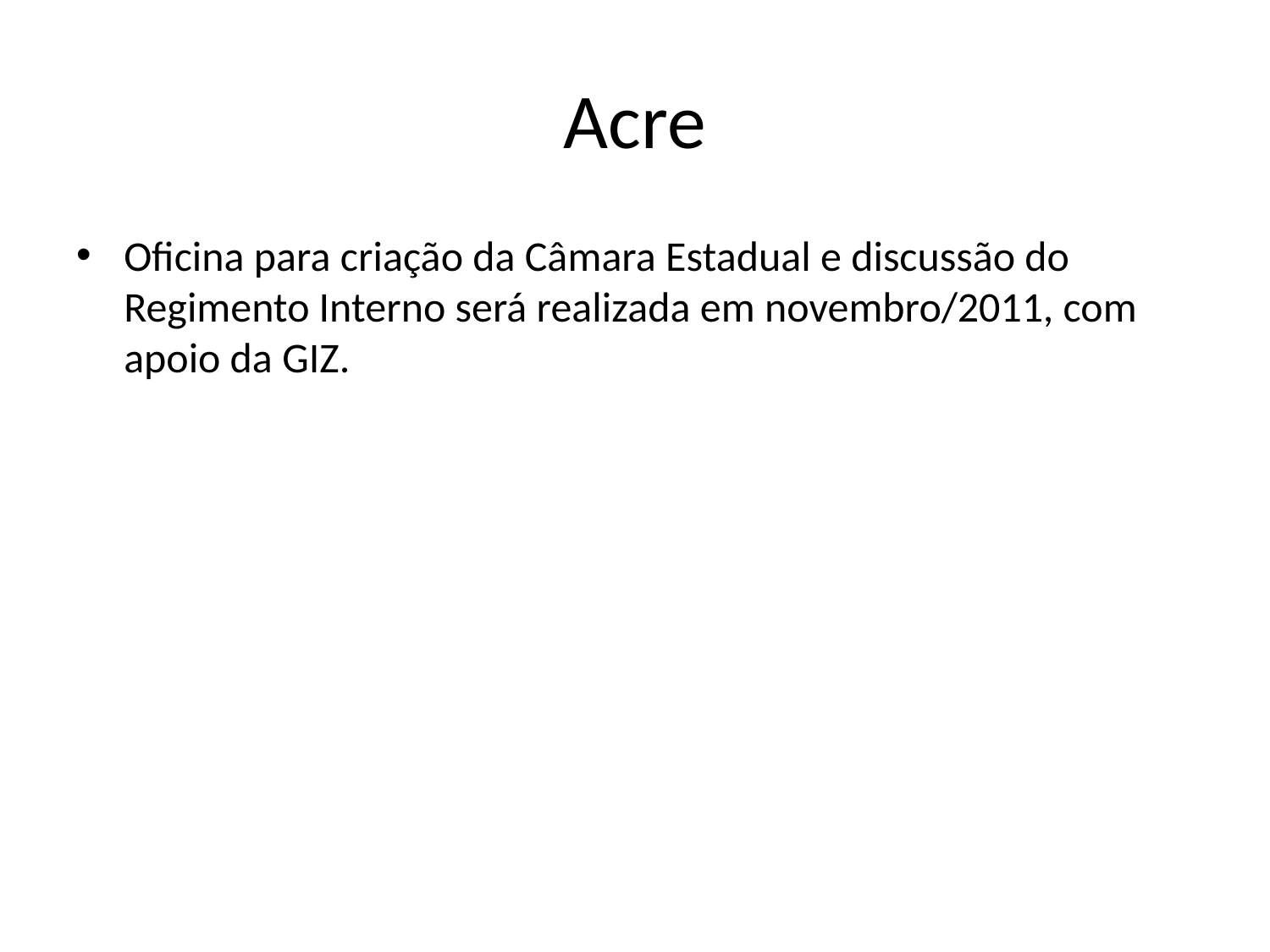

# Acre
Oficina para criação da Câmara Estadual e discussão do Regimento Interno será realizada em novembro/2011, com apoio da GIZ.